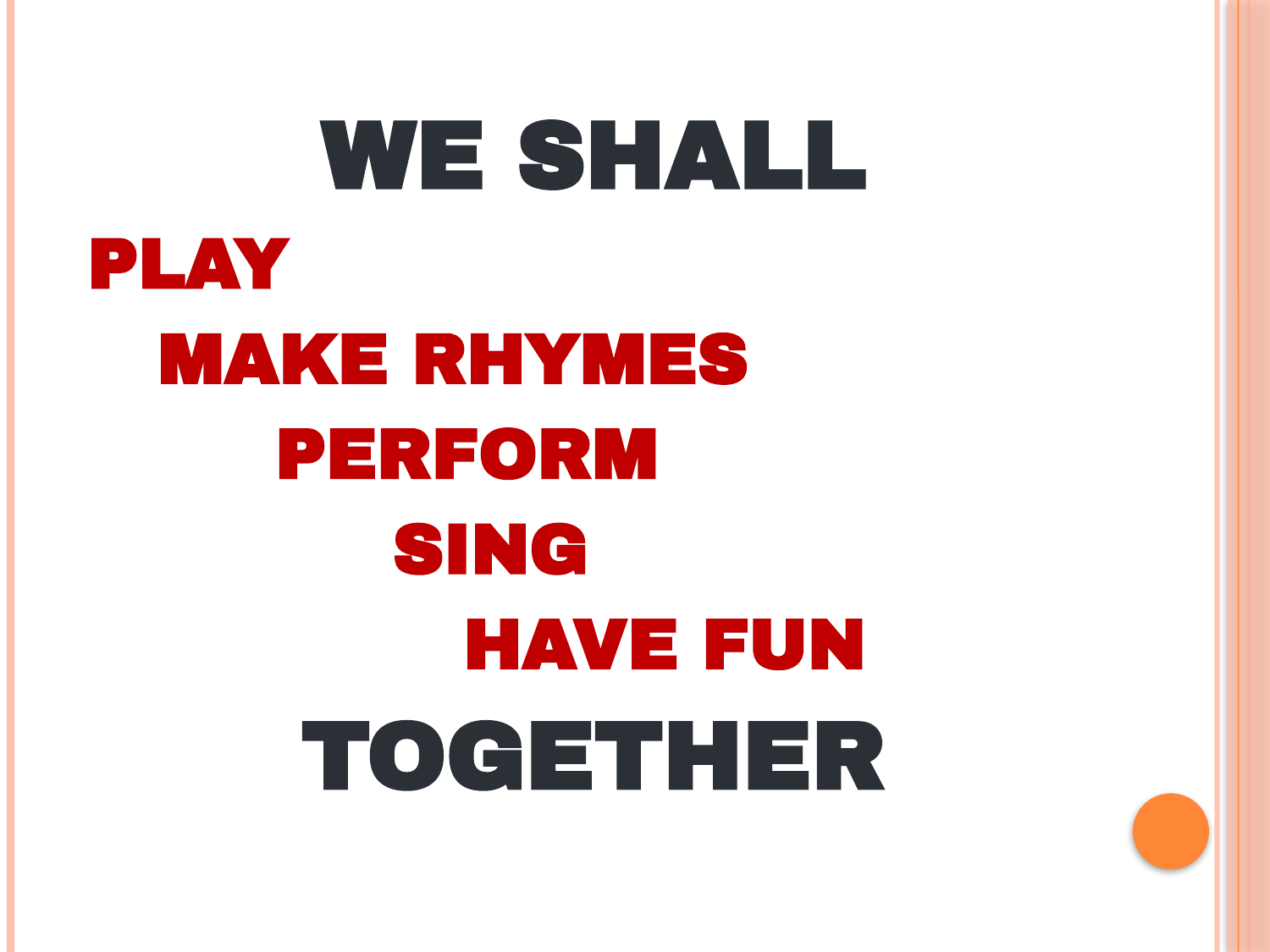

WE SHALL
PLAY
   MAKE RHYMES
        PERFORM
             SING
                HAVE FUN
TOGETHER